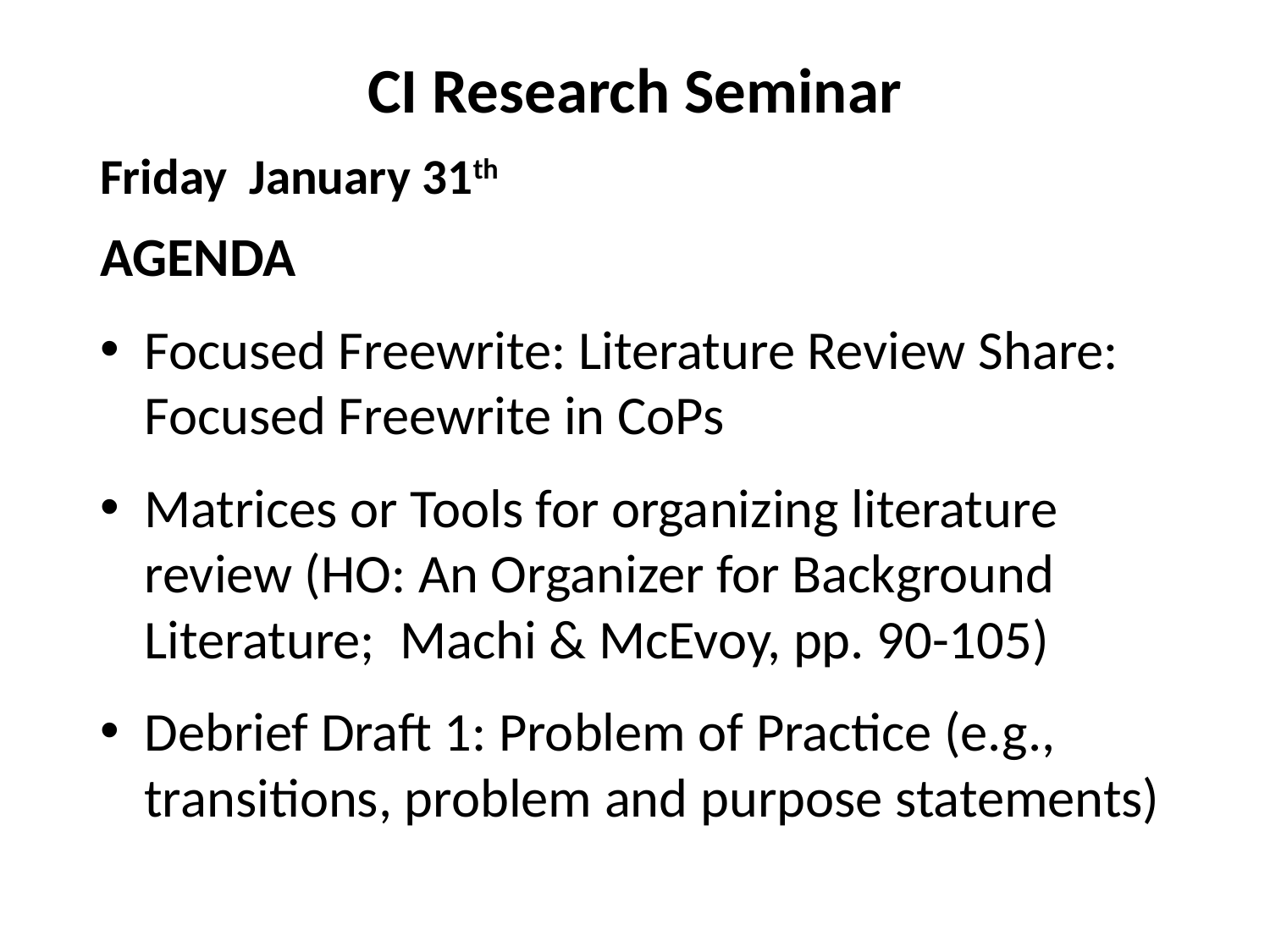

# CI Research Seminar
Friday  January 31th
AGENDA
Focused Freewrite: Literature Review Share: Focused Freewrite in CoPs
Matrices or Tools for organizing literature review (HO: An Organizer for Background Literature;  Machi & McEvoy, pp. 90-105)
Debrief Draft 1: Problem of Practice (e.g., transitions, problem and purpose statements)